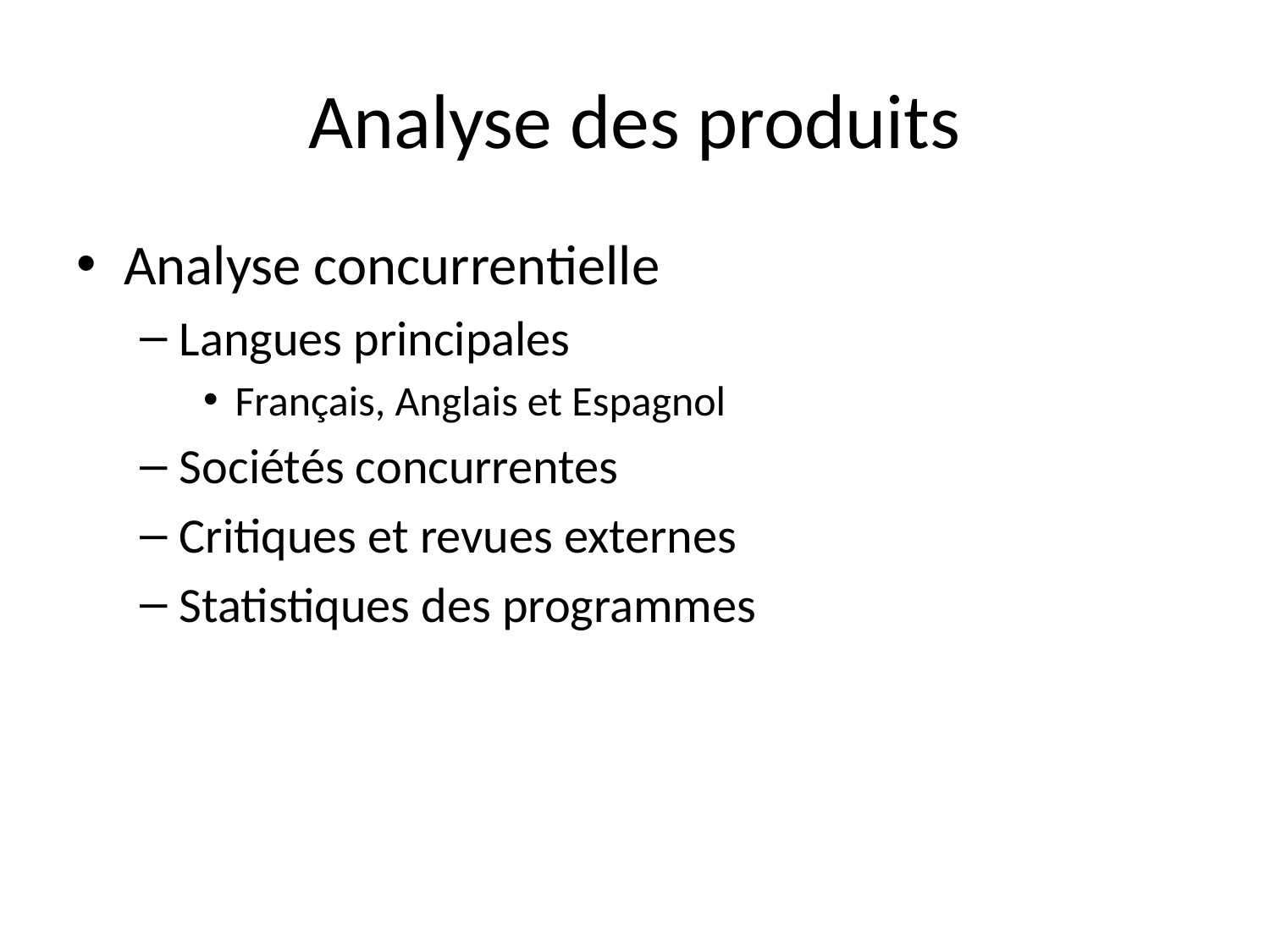

# Analyse des produits
Analyse concurrentielle
Langues principales
Français, Anglais et Espagnol
Sociétés concurrentes
Critiques et revues externes
Statistiques des programmes